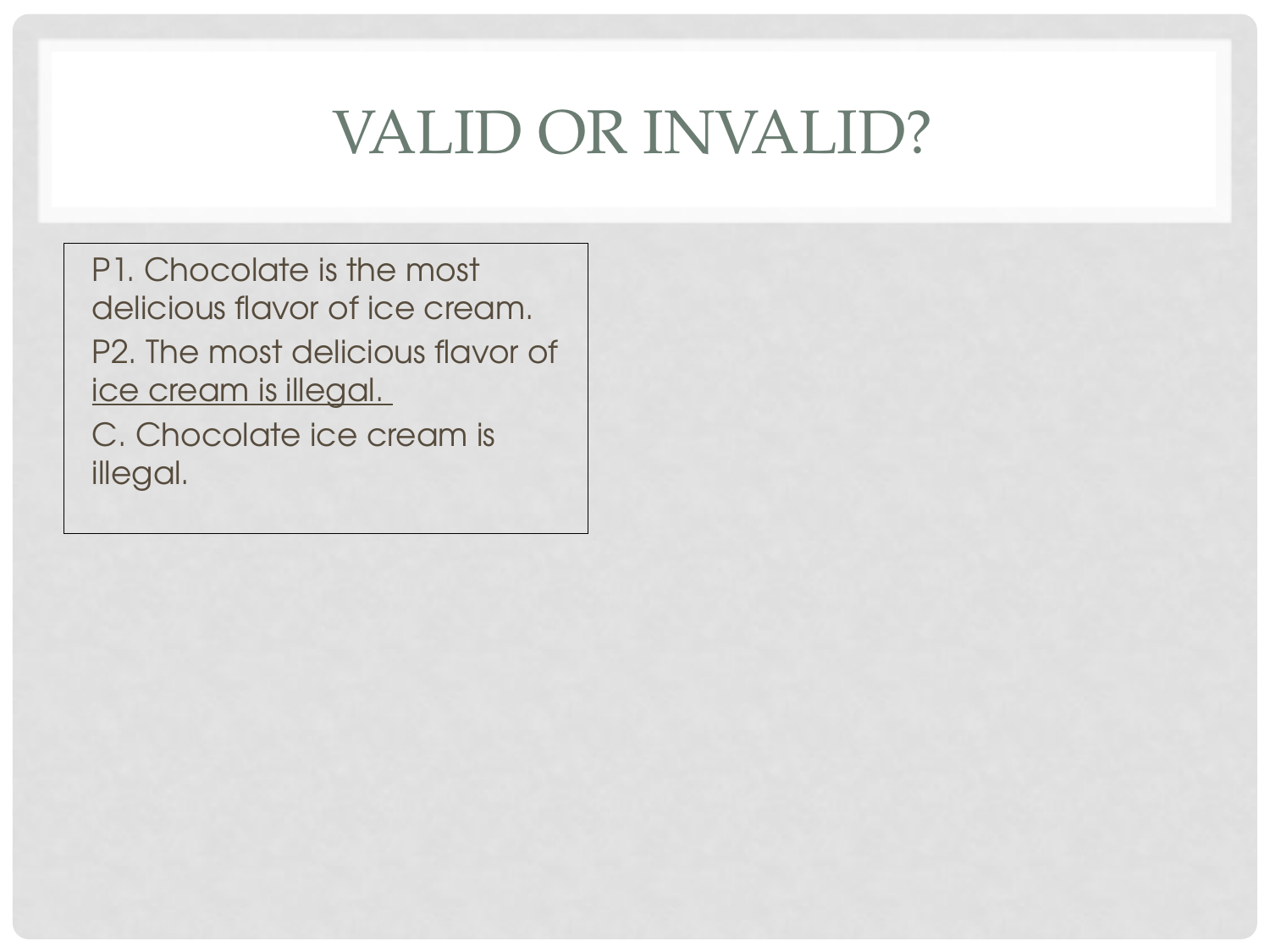

# Valid or invalid?
P1. Chocolate is the most delicious flavor of ice cream.
P2. The most delicious flavor of ice cream is illegal.
C. Chocolate ice cream is illegal.